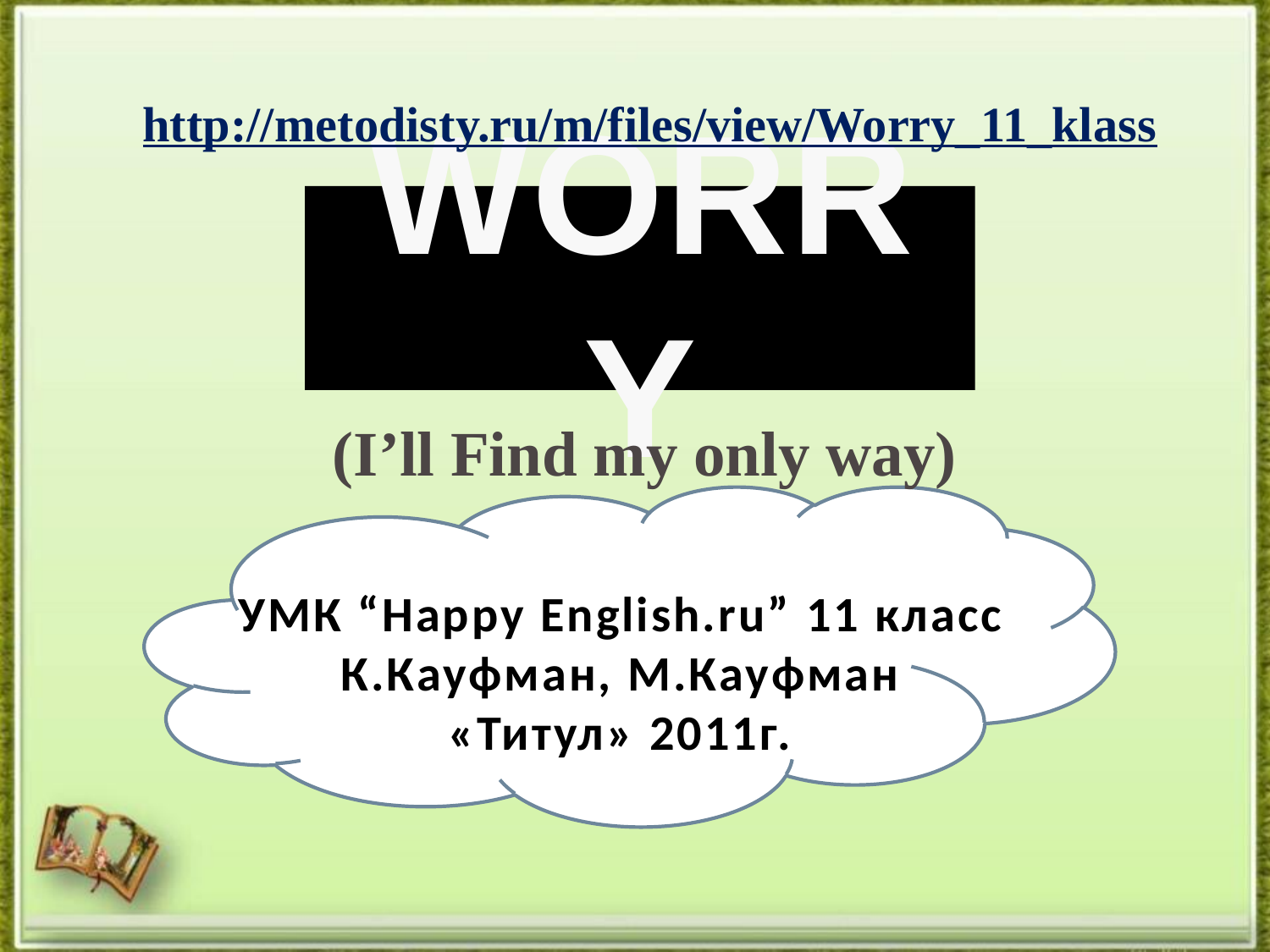

http://metodisty.ru/m/files/view/Worry_11_klass
Worry
(I’ll Find my only way)

УМК “Happy English.ru” 11 класс
К.Кауфман, М.Кауфман
«Титул» 2011г.